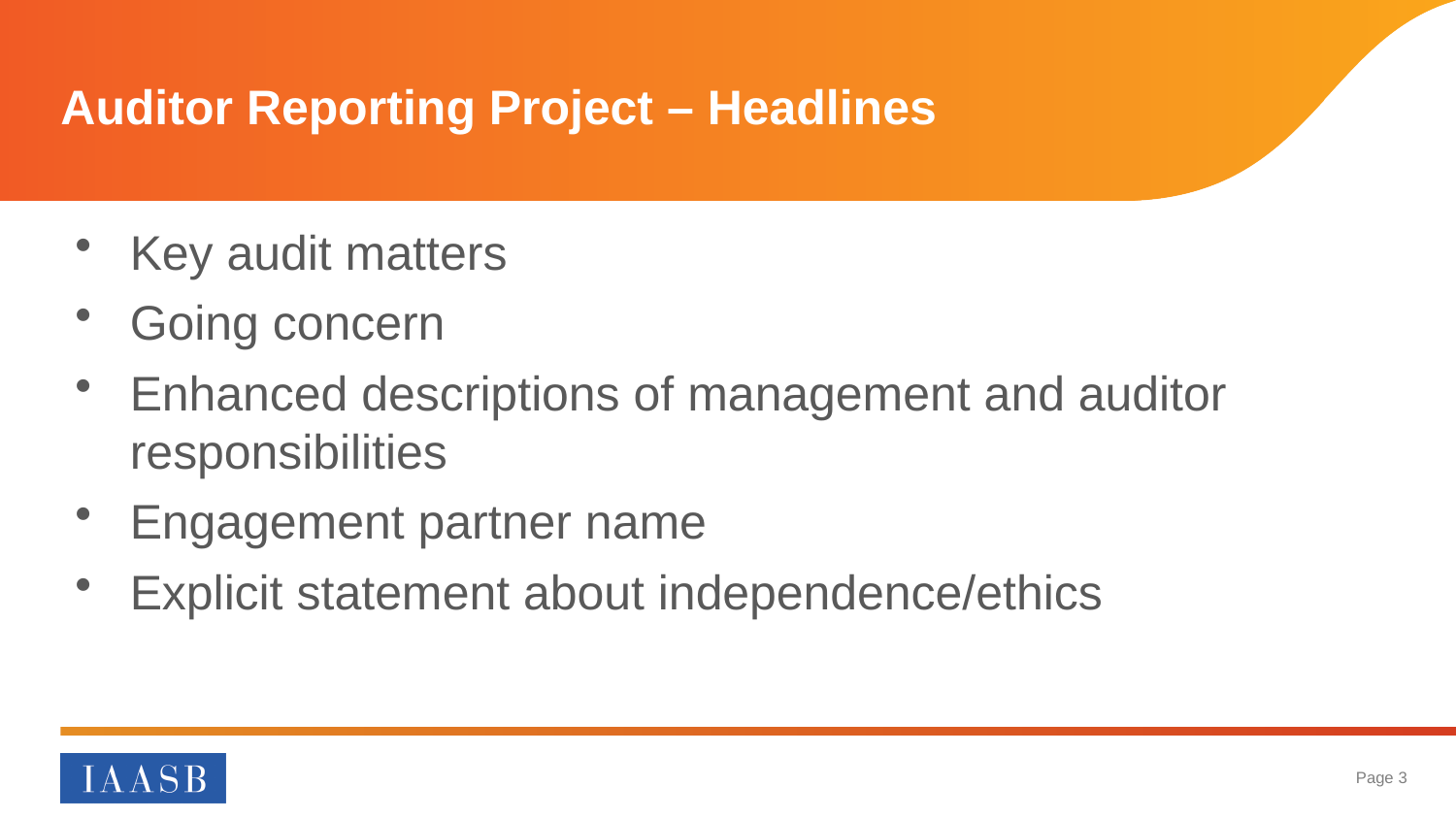

# Auditor Reporting Project – Headlines
Key audit matters
Going concern
Enhanced descriptions of management and auditor responsibilities
Engagement partner name
Explicit statement about independence/ethics